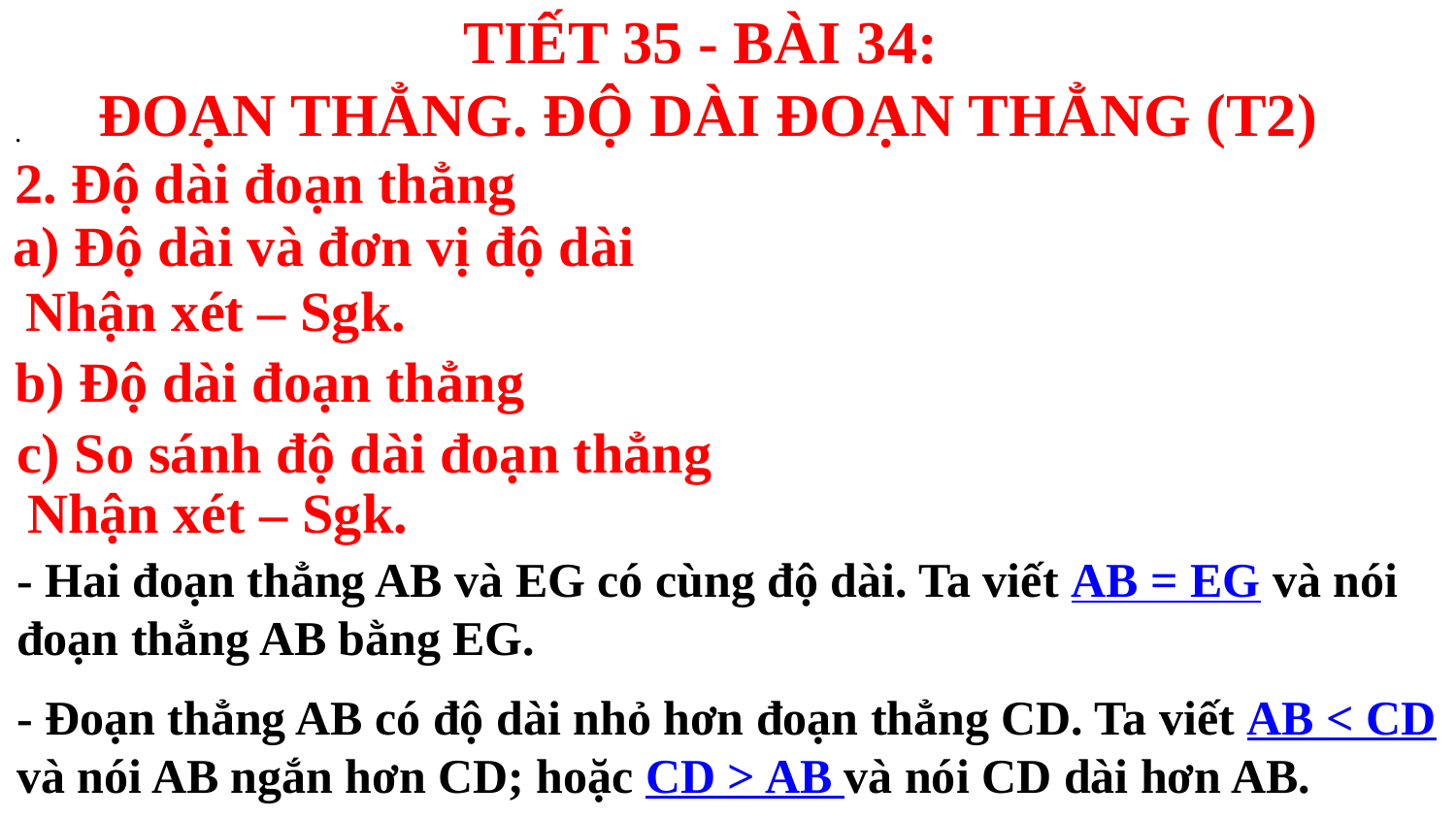

Tiết 35 - BÀI 34:
ĐoẠN THẲNG. ĐỘ DÀI ĐOẠN THẲNG (T2)
.
2. Độ dài đoạn thẳng
a) Độ dài và đơn vị độ dài
Nhận xét – Sgk.
b) Độ dài đoạn thẳng
c) So sánh độ dài đoạn thẳng
Nhận xét – Sgk.
- Hai đoạn thẳng AB và EG có cùng độ dài. Ta viết AB = EG và nói đoạn thẳng AB bằng EG.
- Đoạn thẳng AB có độ dài nhỏ hơn đoạn thẳng CD. Ta viết AB < CD và nói AB ngắn hơn CD; hoặc CD > AB và nói CD dài hơn AB.